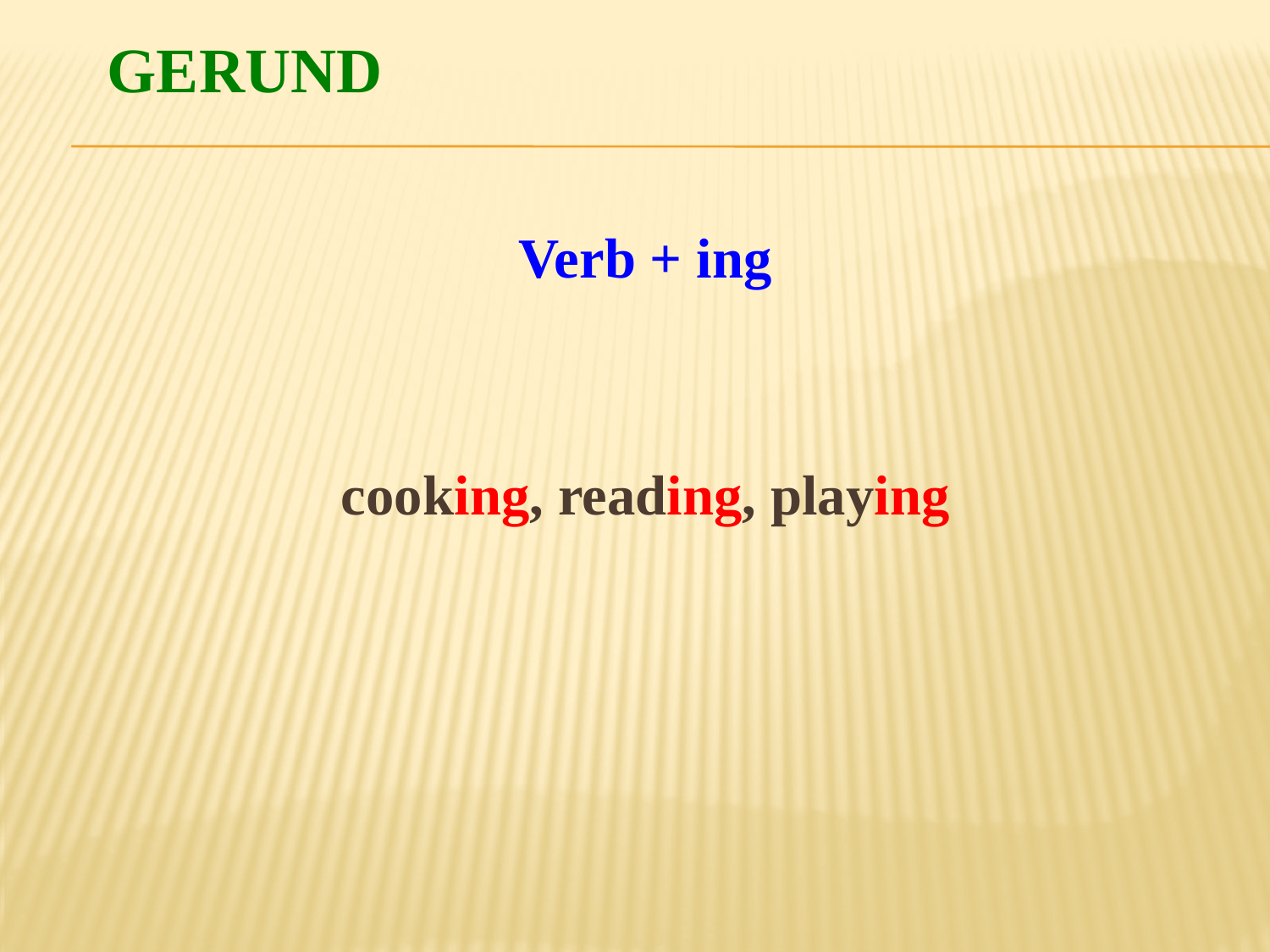

# Gerund
Verb + ing

cooking, reading, playing